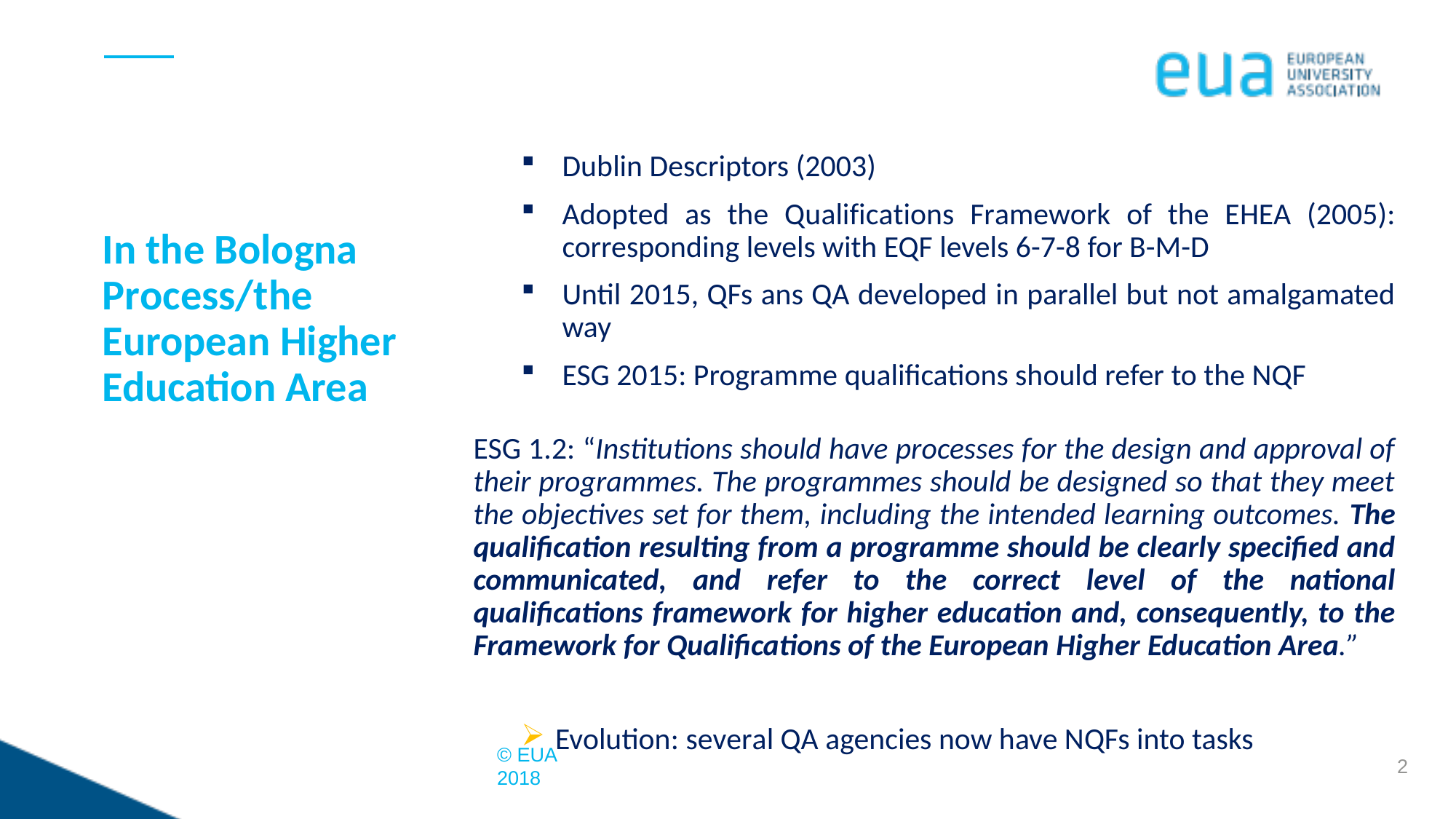

Dublin Descriptors (2003)
Adopted as the Qualifications Framework of the EHEA (2005): corresponding levels with EQF levels 6-7-8 for B-M-D
Until 2015, QFs ans QA developed in parallel but not amalgamated way
ESG 2015: Programme qualifications should refer to the NQF

ESG 1.2: “Institutions should have processes for the design and approval of their programmes. The programmes should be designed so that they meet the objectives set for them, including the intended learning outcomes. The qualification resulting from a programme should be clearly specified and communicated, and refer to the correct level of the national qualifications framework for higher education and, consequently, to the Framework for Qualifications of the European Higher Education Area.”

Evolution: several QA agencies now have NQFs into tasks
In the Bologna Process/the European Higher Education Area
2